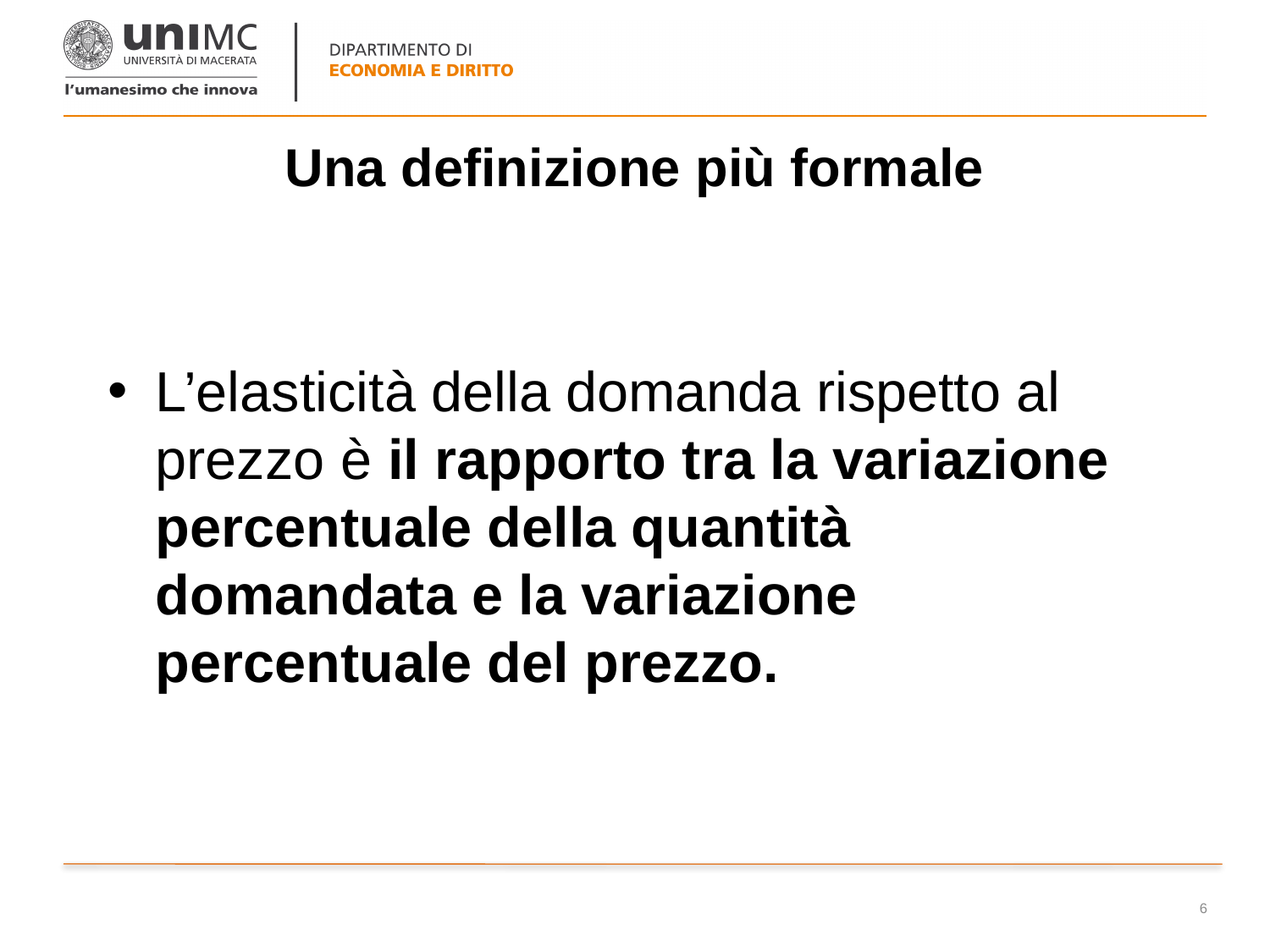

# Una definizione più formale
L’elasticità della domanda rispetto al prezzo è il rapporto tra la variazione percentuale della quantità domandata e la variazione percentuale del prezzo.
6